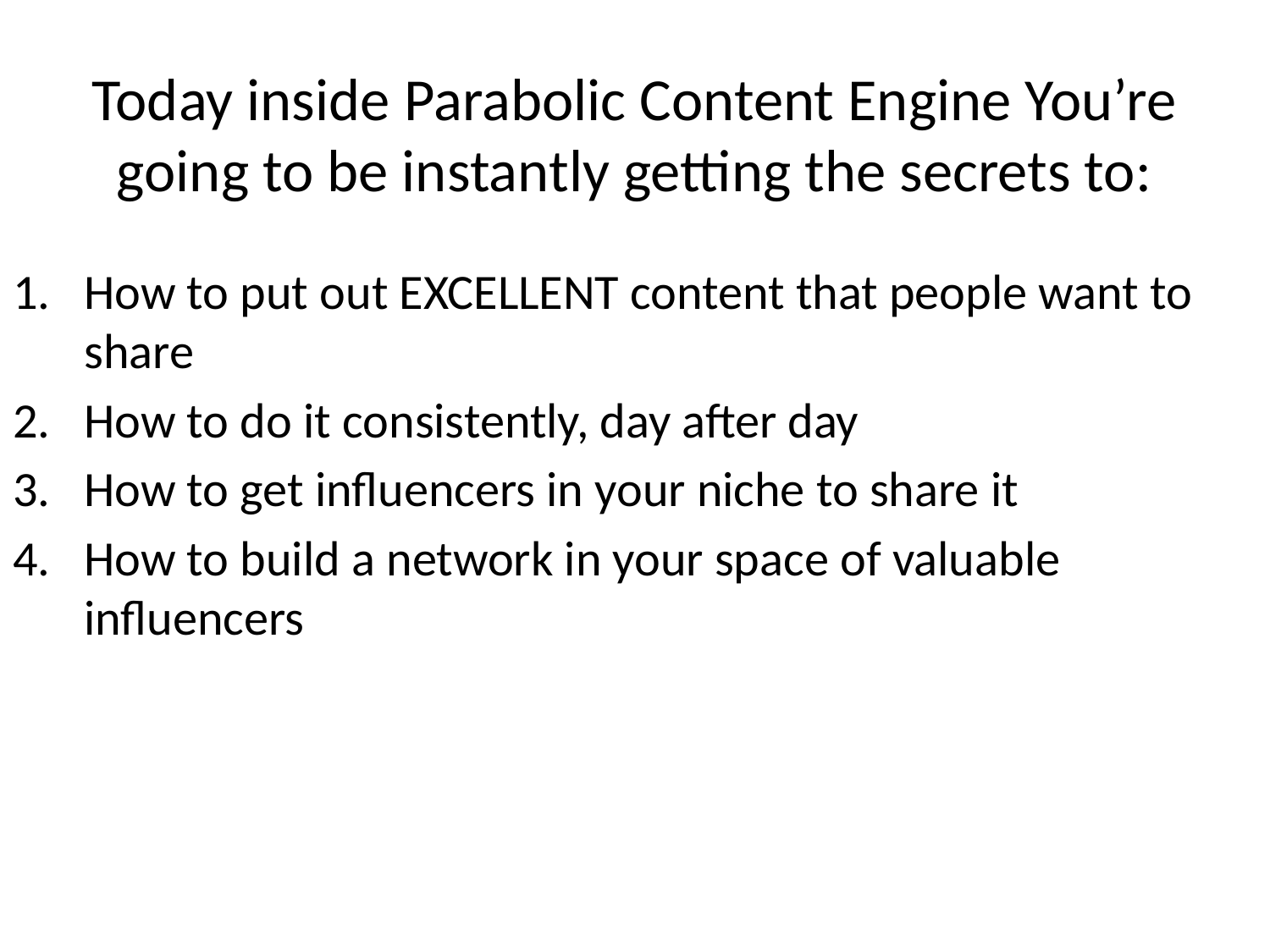

# Today inside Parabolic Content Engine You’re going to be instantly getting the secrets to:
How to put out EXCELLENT content that people want to share
How to do it consistently, day after day
How to get influencers in your niche to share it
How to build a network in your space of valuable influencers